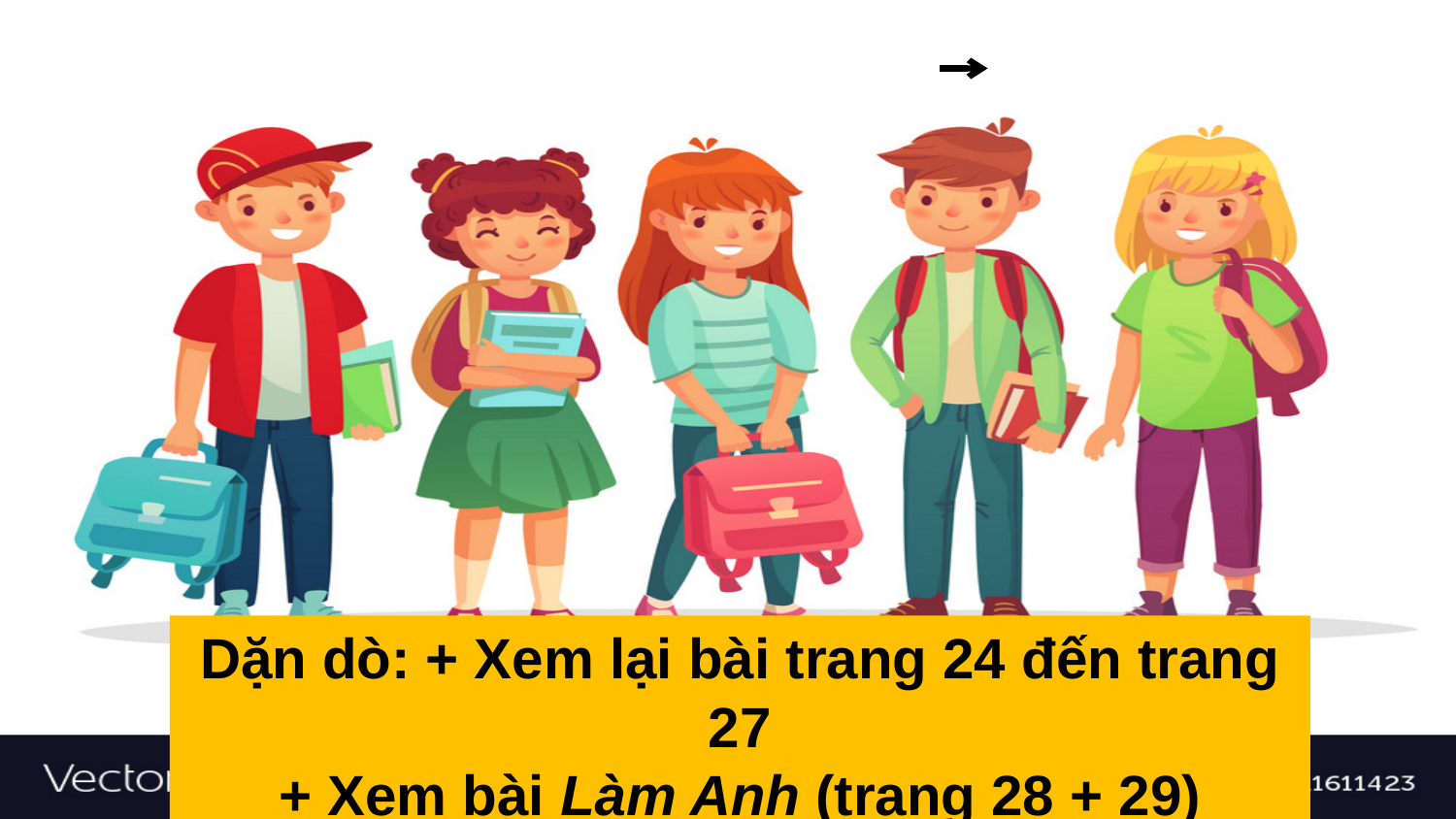

Dặn dò: + Xem lại bài trang 24 đến trang 27
+ Xem bài Làm Anh (trang 28 + 29)